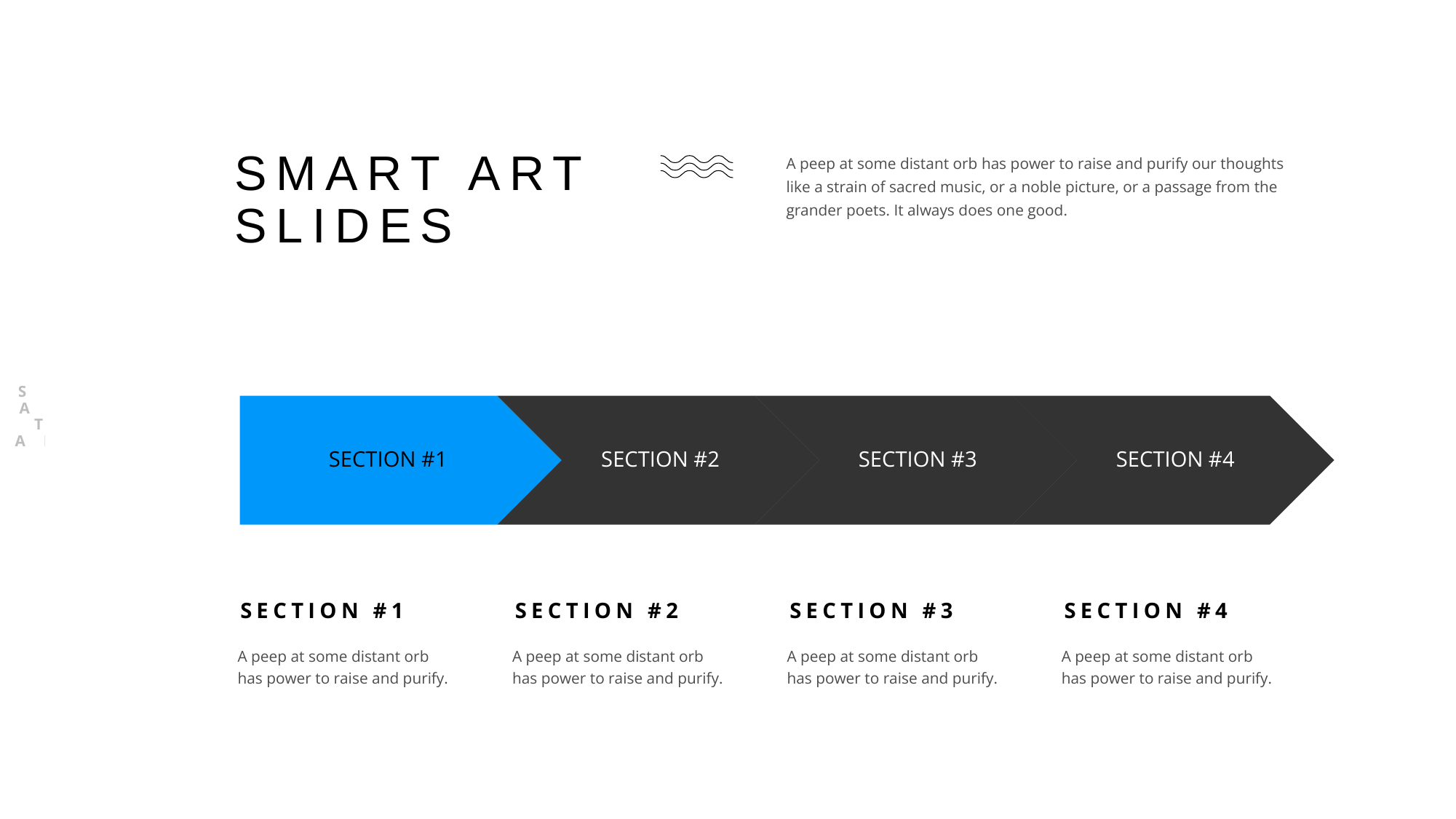

SMART ART
A peep at some distant orb has power to raise and purify our thoughts like a strain of sacred music, or a noble picture, or a passage from the grander poets. It always does one good.
# SMART ART SLIDES

SECTION #1
SECTION #2
SECTION #3
SECTION #4
SECTION #1
SECTION #2
SECTION #3
SECTION #4
A peep at some distant orb has power to raise and purify.
A peep at some distant orb has power to raise and purify.
A peep at some distant orb has power to raise and purify.
A peep at some distant orb has power to raise and purify.